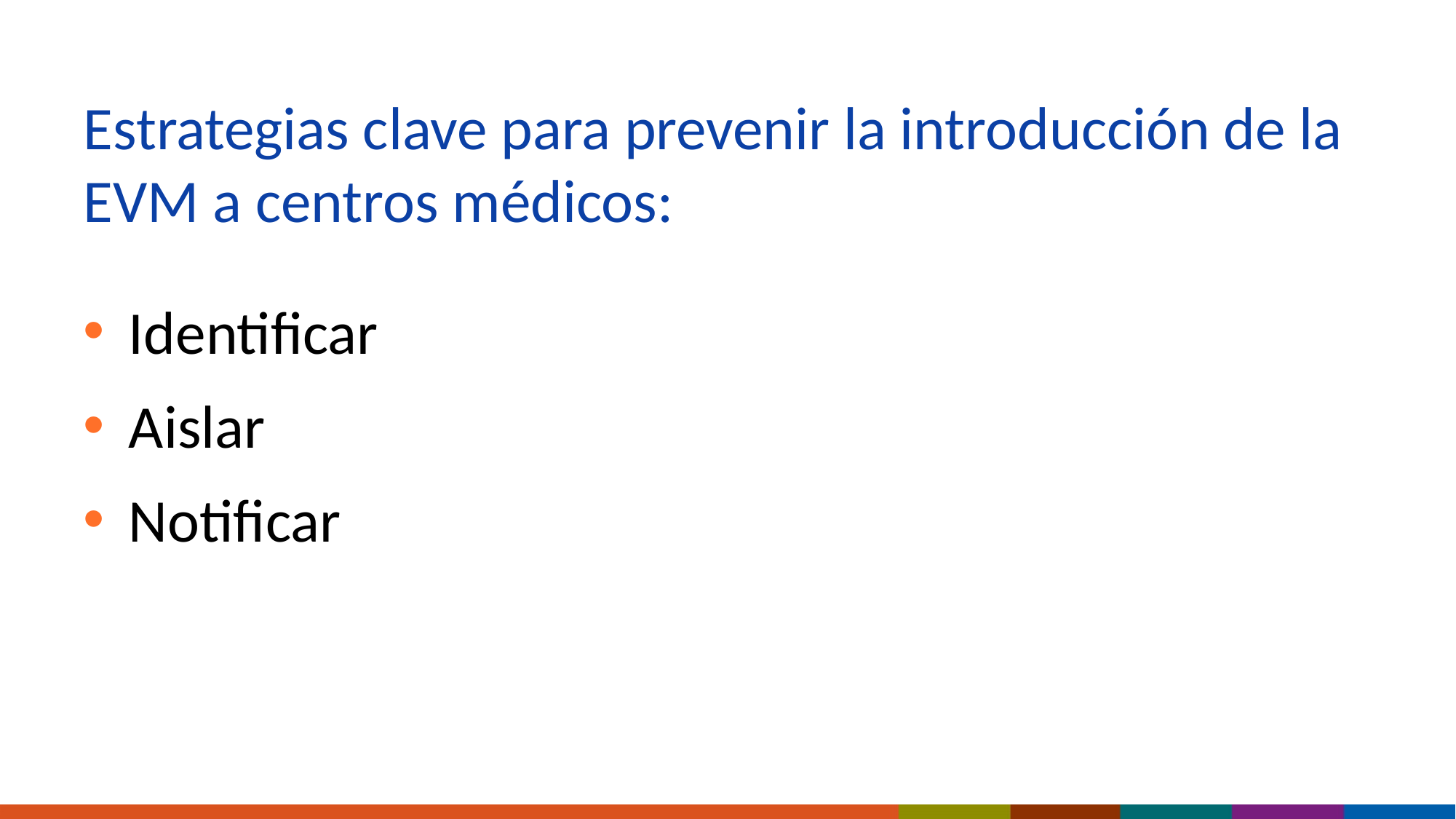

# Estrategias clave para prevenir la introducción de la EVM a centros médicos:
Identificar
Aislar
Notificar